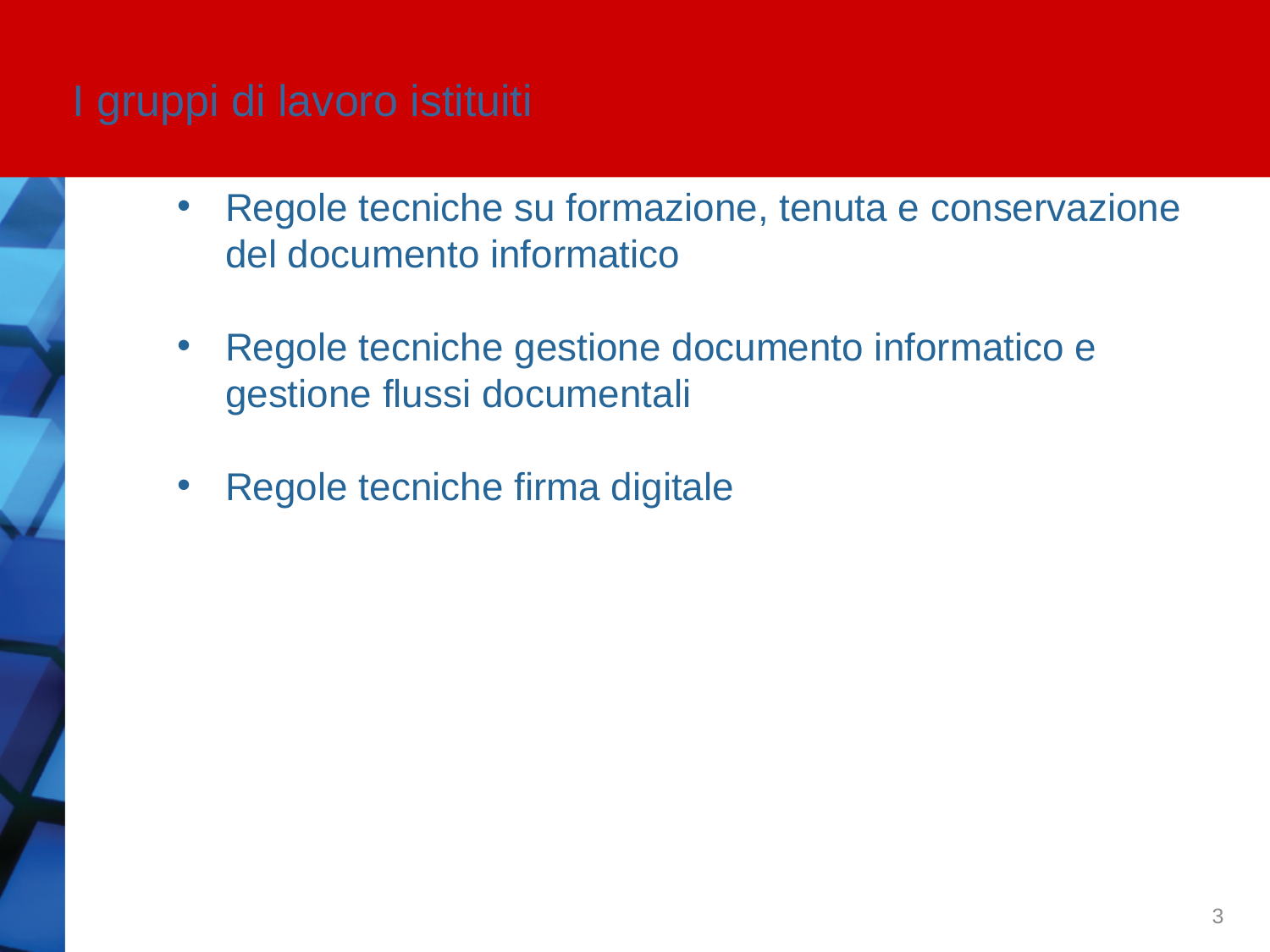

I gruppi di lavoro istituiti
Regole tecniche su formazione, tenuta e conservazione del documento informatico

Regole tecniche gestione documento informatico e gestione flussi documentali

Regole tecniche firma digitale
3